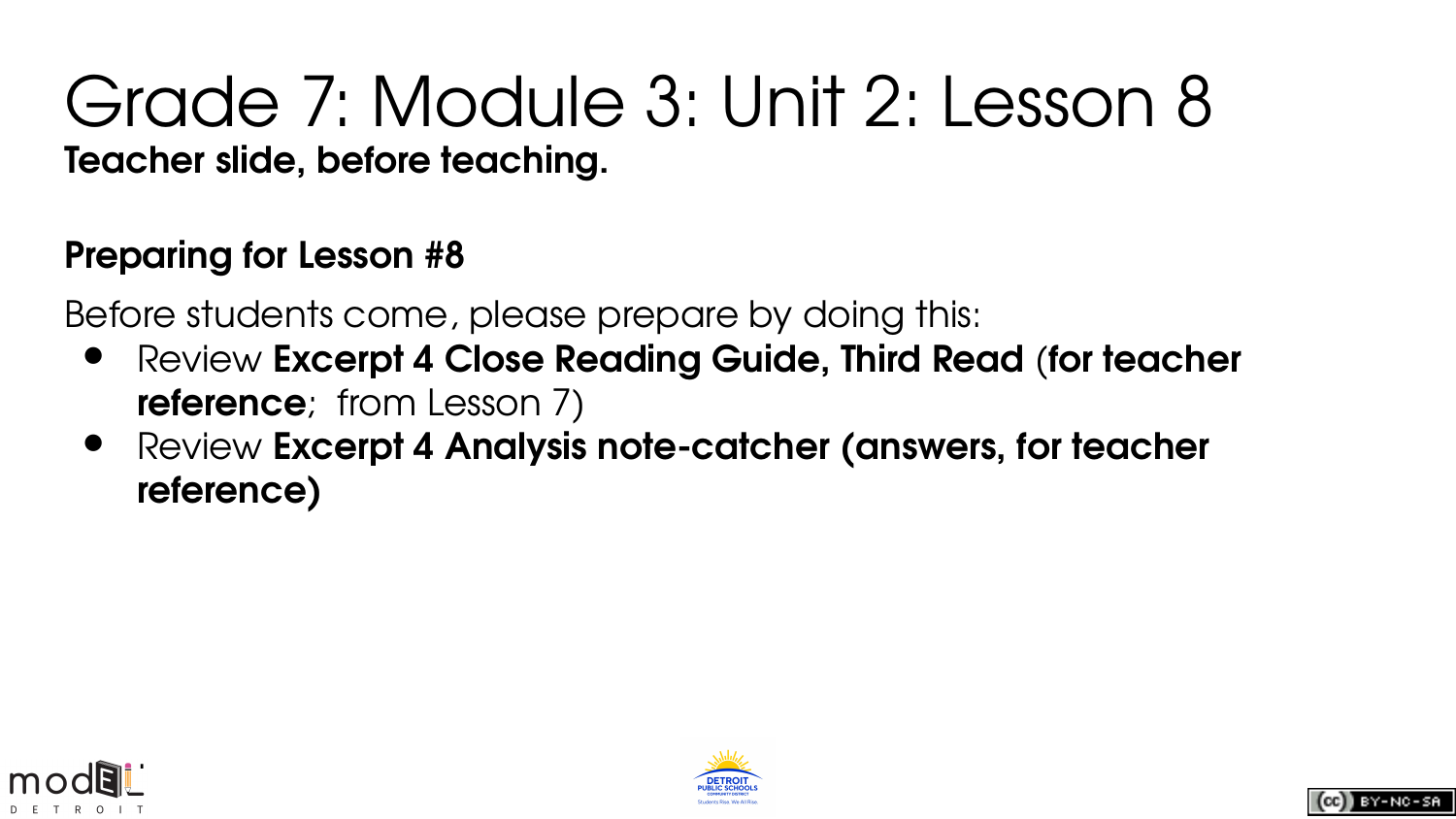

Grade 7: Module 3: Unit 2: Lesson 8
Teacher slide, before teaching.

Preparing for Lesson #8
Before students come, please prepare by doing this:
Review Excerpt 4 Close Reading Guide, Third Read (for teacher reference;  from Lesson 7)
Review Excerpt 4 Analysis note-catcher (answers, for teacher reference)

.